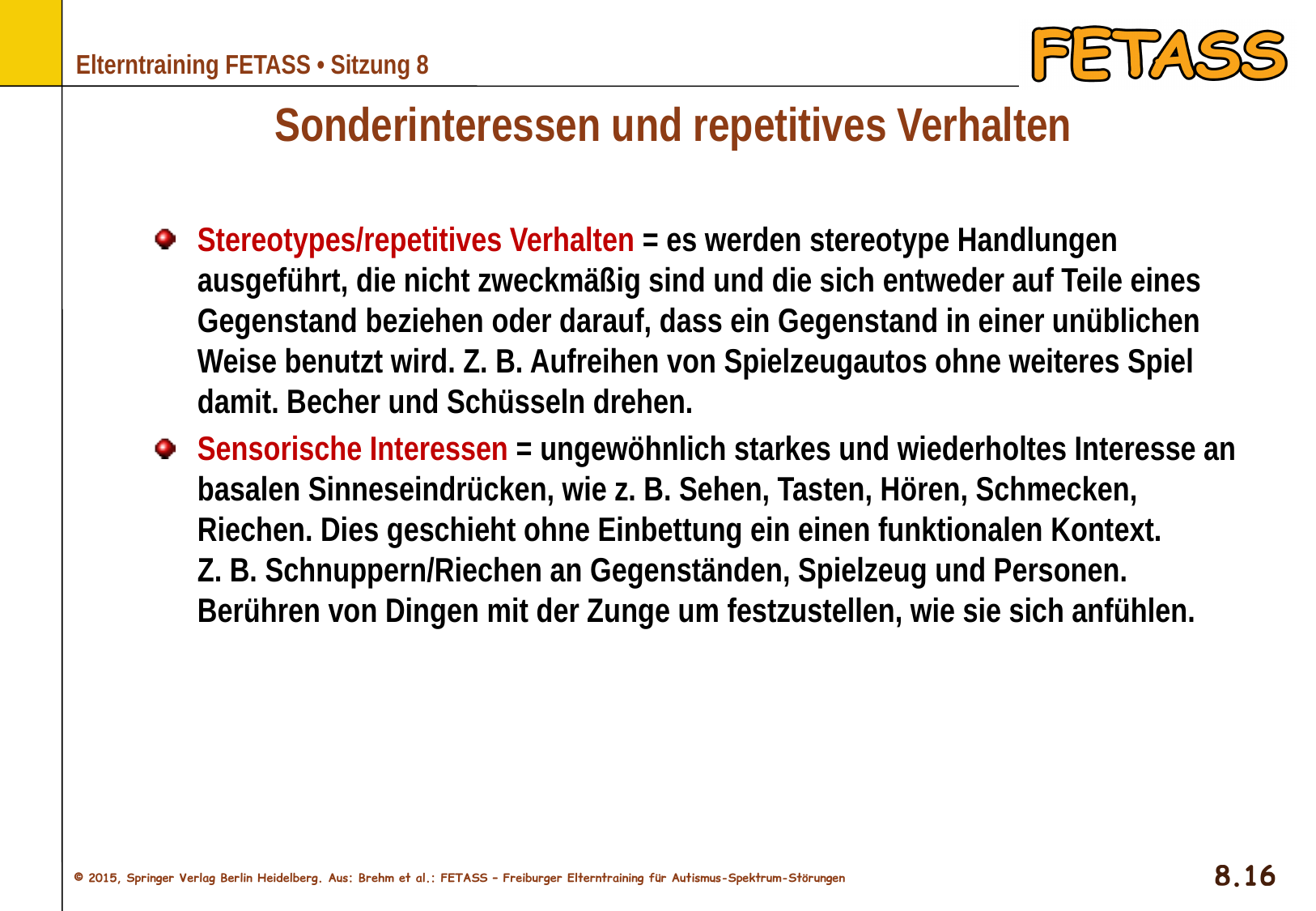

# Sonderinteressen und repetitives Verhalten
Stereotypes/repetitives Verhalten = es werden stereotype Handlungen ausgeführt, die nicht zweckmäßig sind und die sich entweder auf Teile eines Gegenstand beziehen oder darauf, dass ein Gegenstand in einer unüblichen Weise benutzt wird. Z. B. Aufreihen von Spielzeugautos ohne weiteres Spiel damit. Becher und Schüsseln drehen.
Sensorische Interessen = ungewöhnlich starkes und wiederholtes Interesse an basalen Sinneseindrücken, wie z. B. Sehen, Tasten, Hören, Schmecken, Riechen. Dies geschieht ohne Einbettung ein einen funktionalen Kontext.
Z. B. Schnuppern/Riechen an Gegenständen, Spielzeug und Personen. Berühren von Dingen mit der Zunge um festzustellen, wie sie sich anfühlen.
8.16